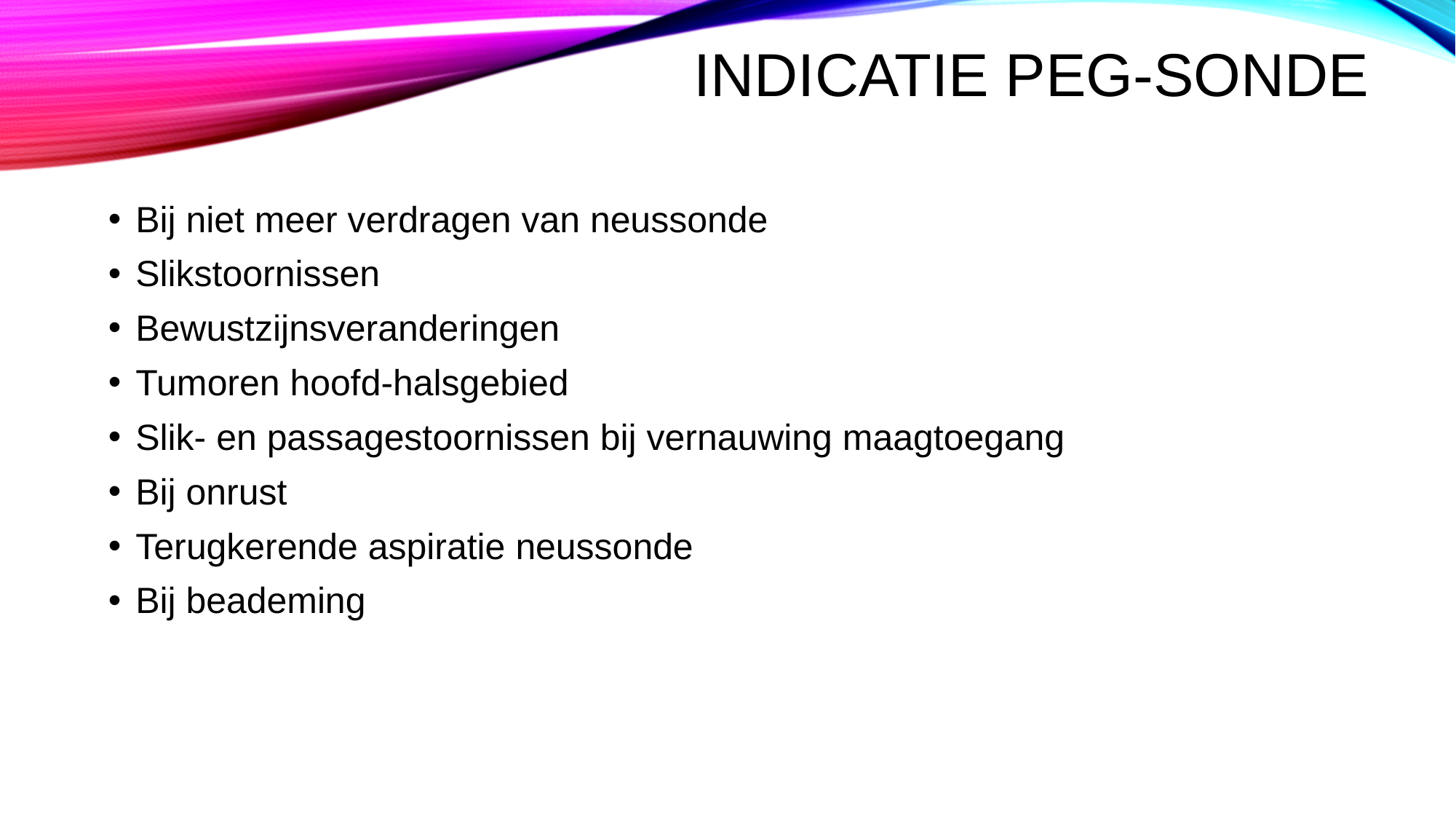

# indicatie PEG-sonde
Bij niet meer verdragen van neussonde
Slikstoornissen
Bewustzijnsveranderingen
Tumoren hoofd-halsgebied
Slik- en passagestoornissen bij vernauwing maagtoegang
Bij onrust
Terugkerende aspiratie neussonde
Bij beademing